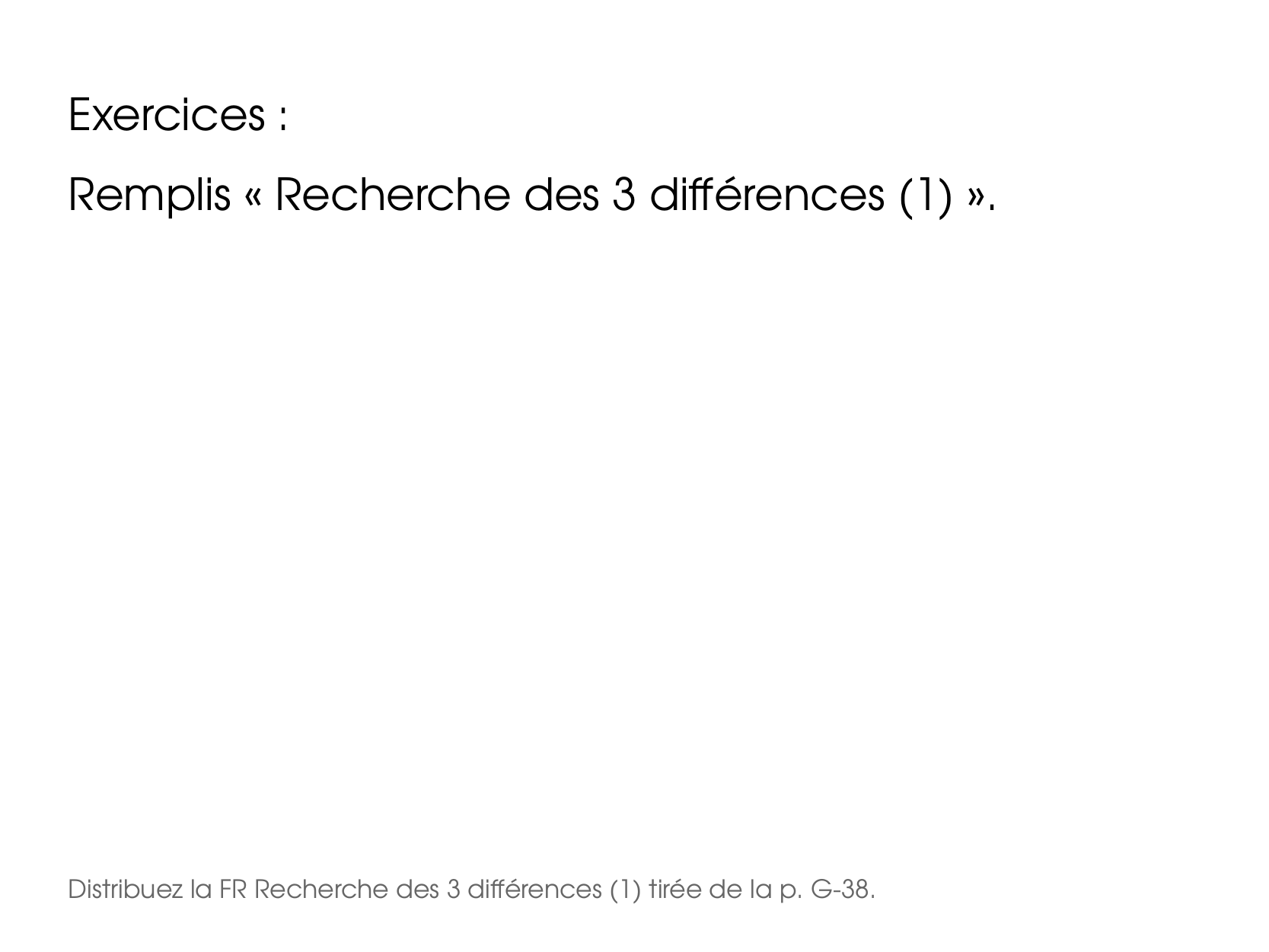

Exercices :
Remplis « Recherche des 3 différences (1) ».
Distribuez la FR Recherche des 3 différences (1) tirée de la p. G-38.